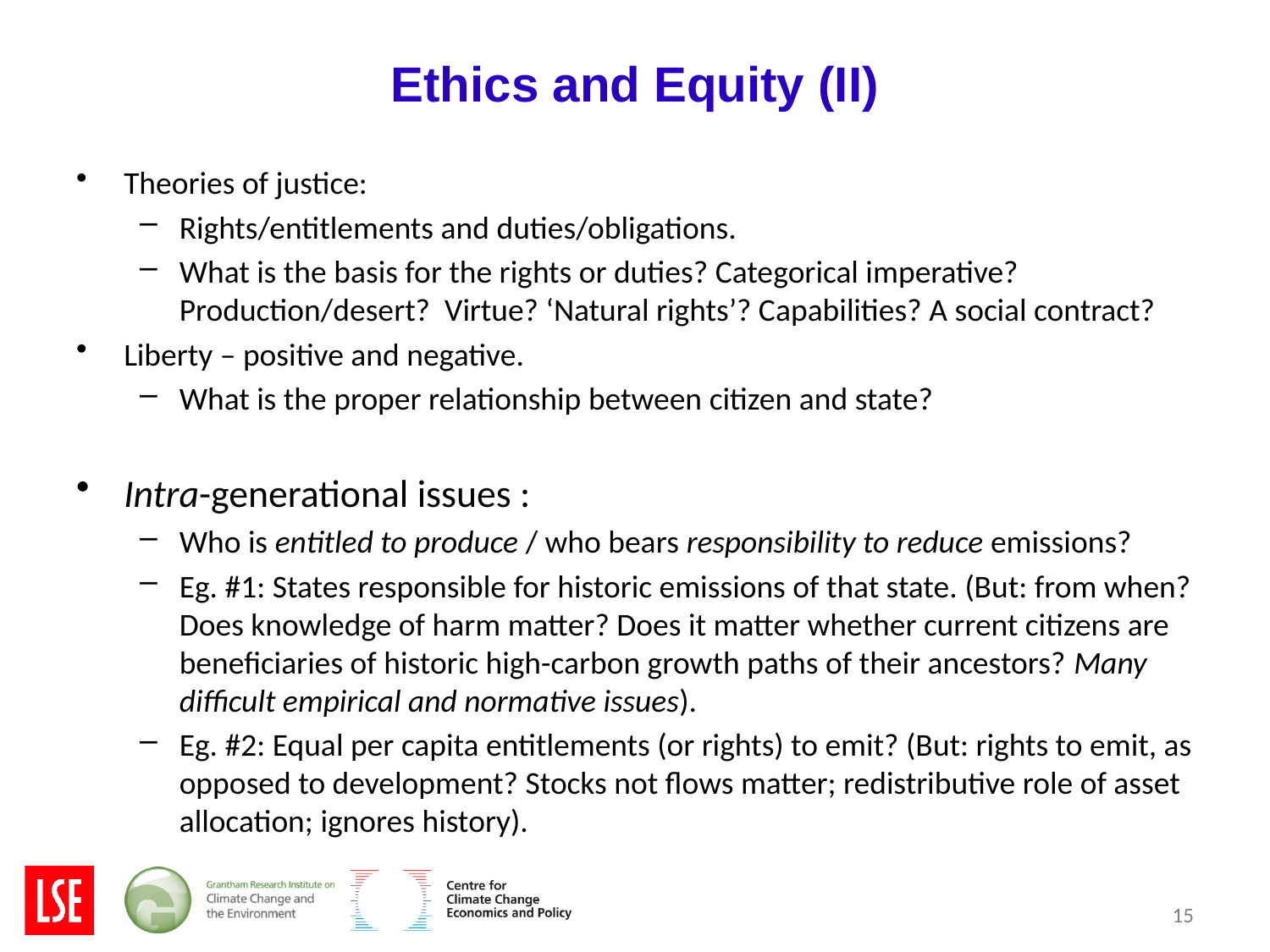

# Ethics and Equity (II)
Theories of justice:
Rights/entitlements and duties/obligations.
What is the basis for the rights or duties? Categorical imperative? Production/desert?  Virtue? ‘Natural rights’? Capabilities? A social contract?
Liberty – positive and negative.
What is the proper relationship between citizen and state?

Intra-generational issues :
Who is entitled to produce / who bears responsibility to reduce emissions?
Eg. #1: States responsible for historic emissions of that state. (But: from when? Does knowledge of harm matter? Does it matter whether current citizens are beneficiaries of historic high-carbon growth paths of their ancestors? Many difficult empirical and normative issues).
Eg. #2: Equal per capita entitlements (or rights) to emit? (But: rights to emit, as opposed to development? Stocks not flows matter; redistributive role of asset allocation; ignores history).